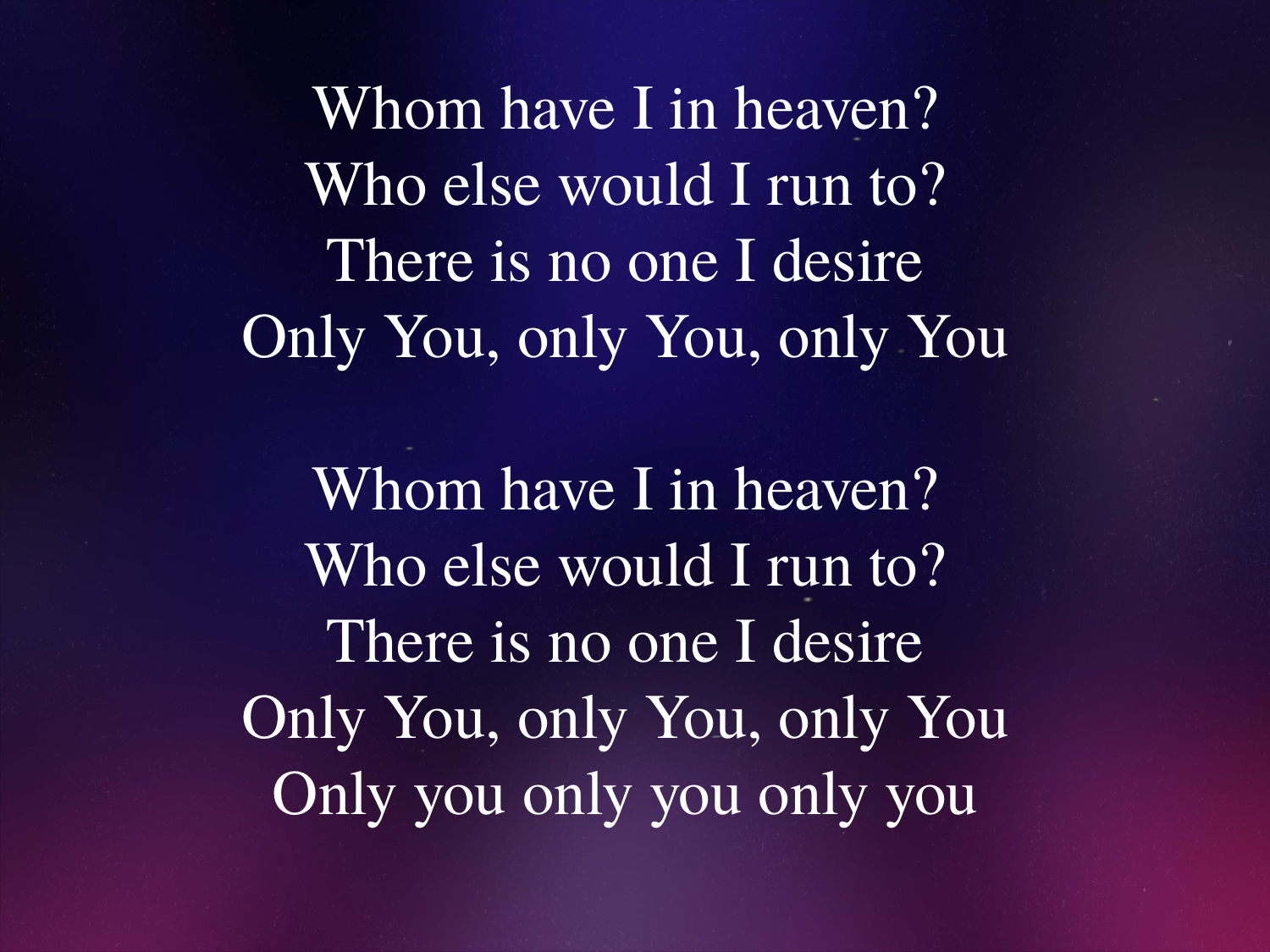

# Whom have I in heaven? Who else would I run to? There is no one I desire Only You, only You, only You Whom have I in heaven? Who else would I run to? There is no one I desire Only You, only You, only You Only you only you only you